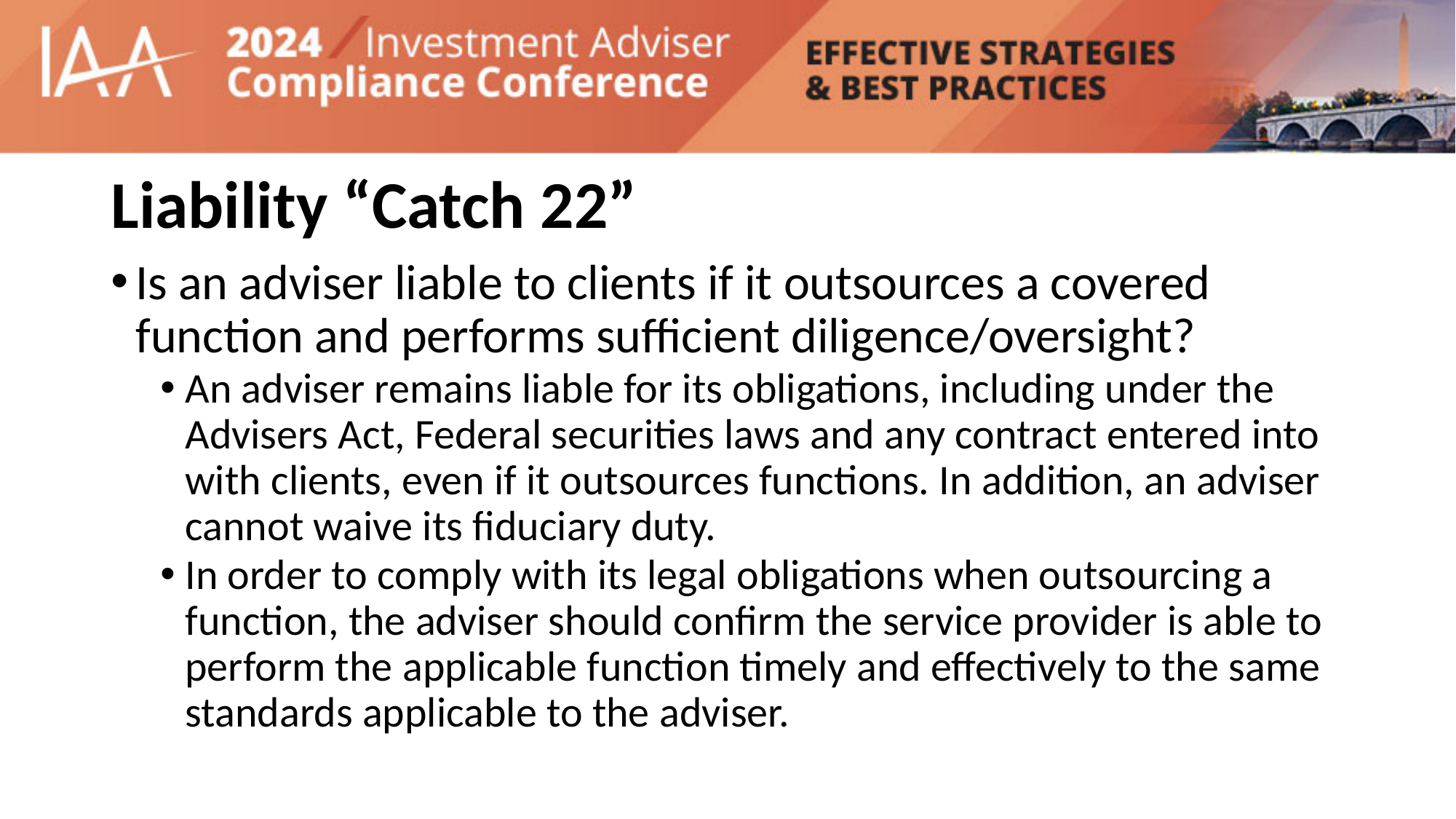

# Liability “Catch 22”
Is an adviser liable to clients if it outsources a covered function and performs sufficient diligence/oversight?
An adviser remains liable for its obligations, including under the Advisers Act, Federal securities laws and any contract entered into with clients, even if it outsources functions. In addition, an adviser cannot waive its fiduciary duty.
In order to comply with its legal obligations when outsourcing a function, the adviser should confirm the service provider is able to perform the applicable function timely and effectively to the same standards applicable to the adviser.